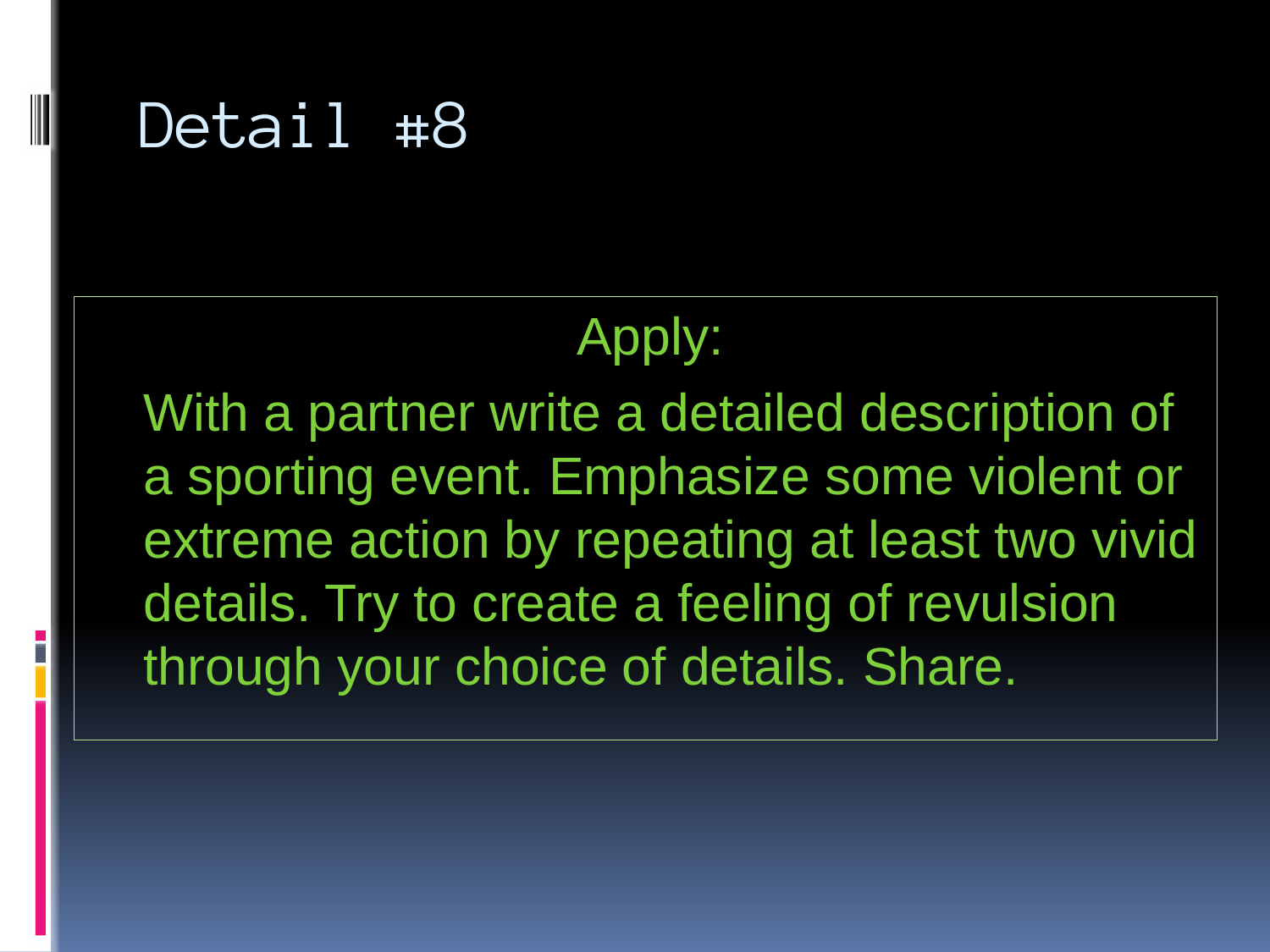

# Detail #8
Apply:
	With a partner write a detailed description of a sporting event. Emphasize some violent or extreme action by repeating at least two vivid details. Try to create a feeling of revulsion through your choice of details. Share.